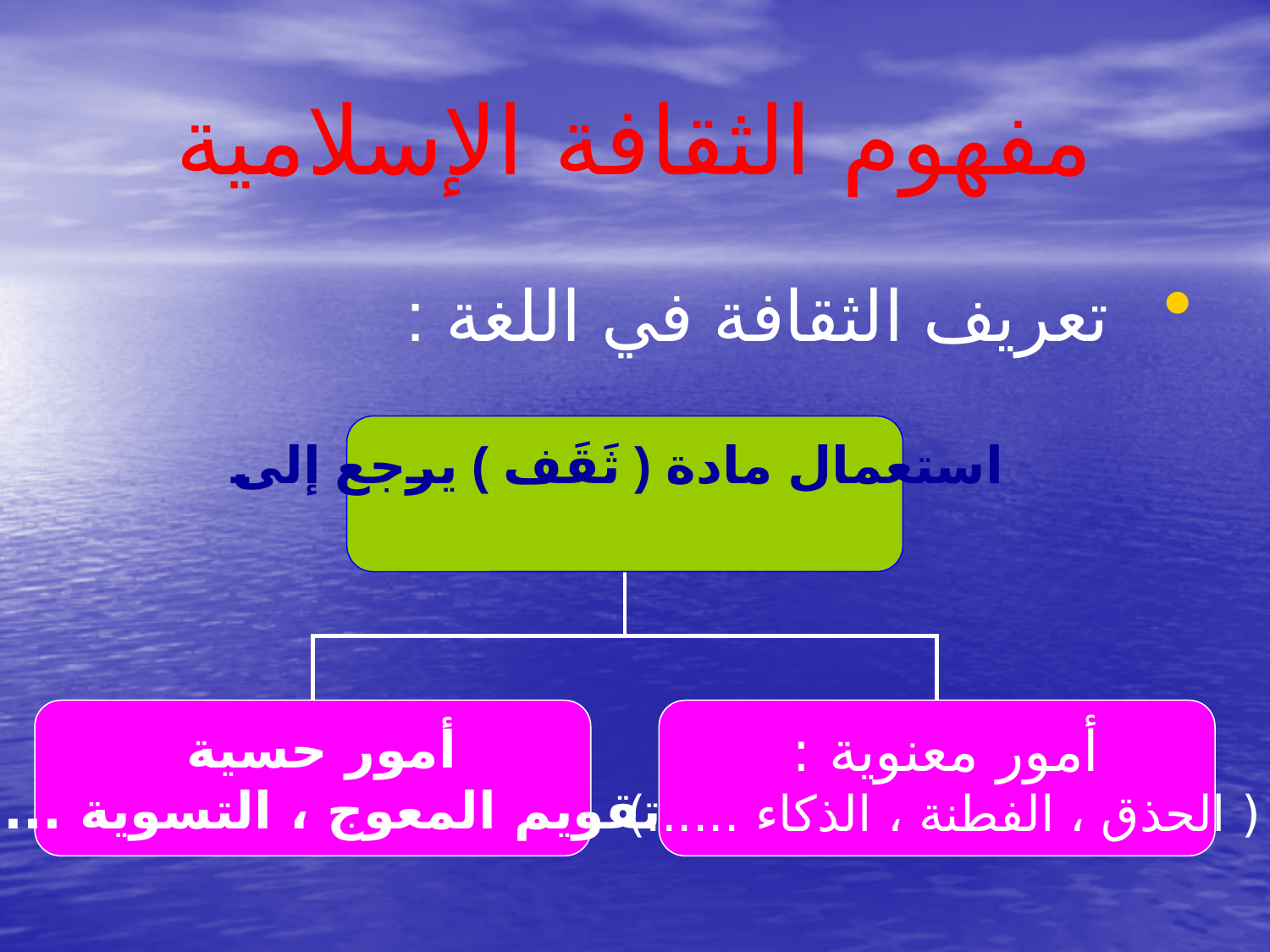

# مفهوم الثقافة الإسلامية
تعريف الثقافة في اللغة :

استعمال مادة ( ثَقَف ) يرجع إلى

أمور حسية
( تقويم المعوج ، التسوية ......)
أمور معنوية :
( الحذق ، الفطنة ، الذكاء ......)